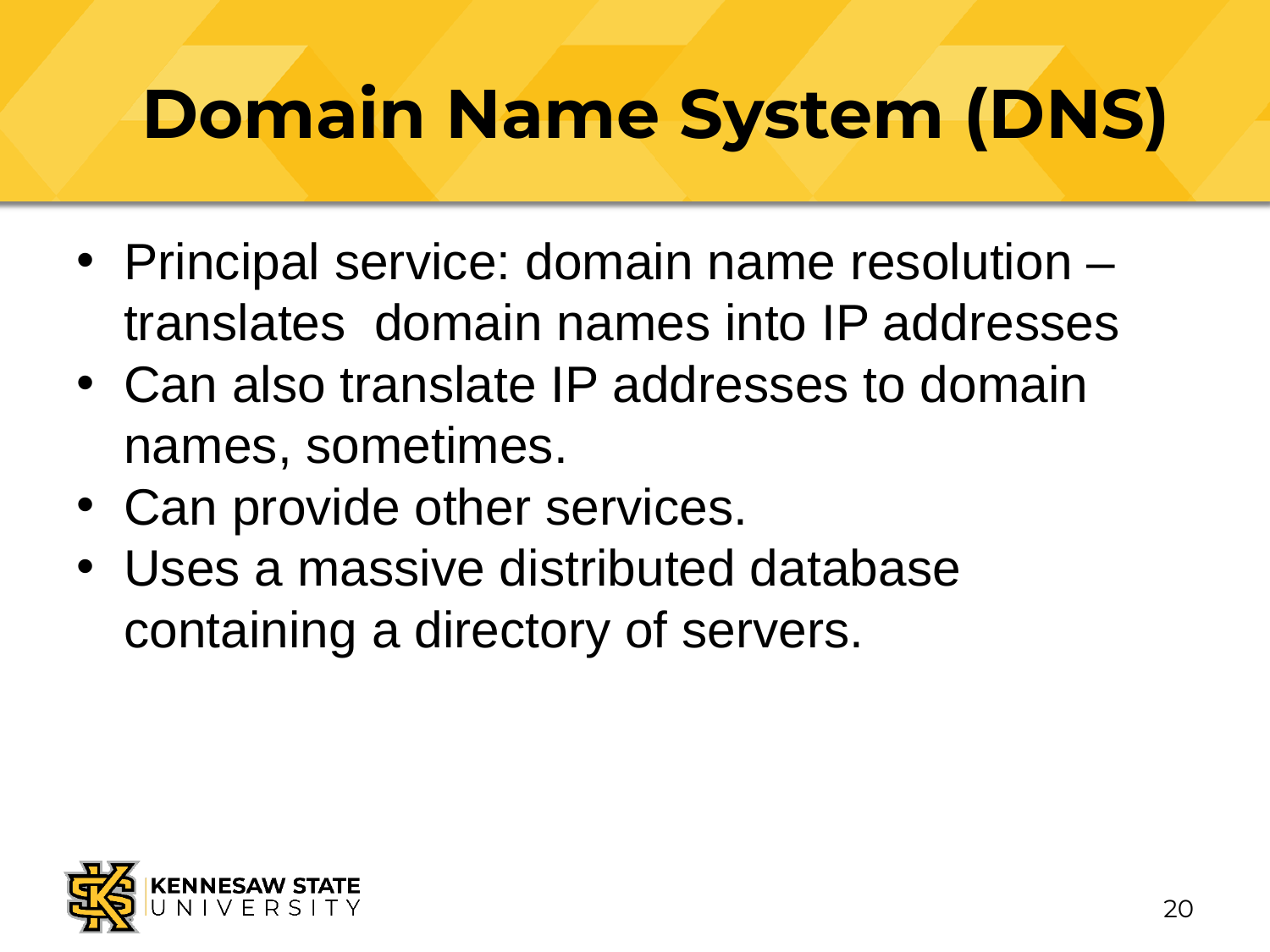

# Domain Name System (DNS)
Principal service: domain name resolution – translates  domain names into IP addresses
Can also translate IP addresses to domain names, sometimes.
Can provide other services.
Uses a massive distributed database containing a directory of servers.
20